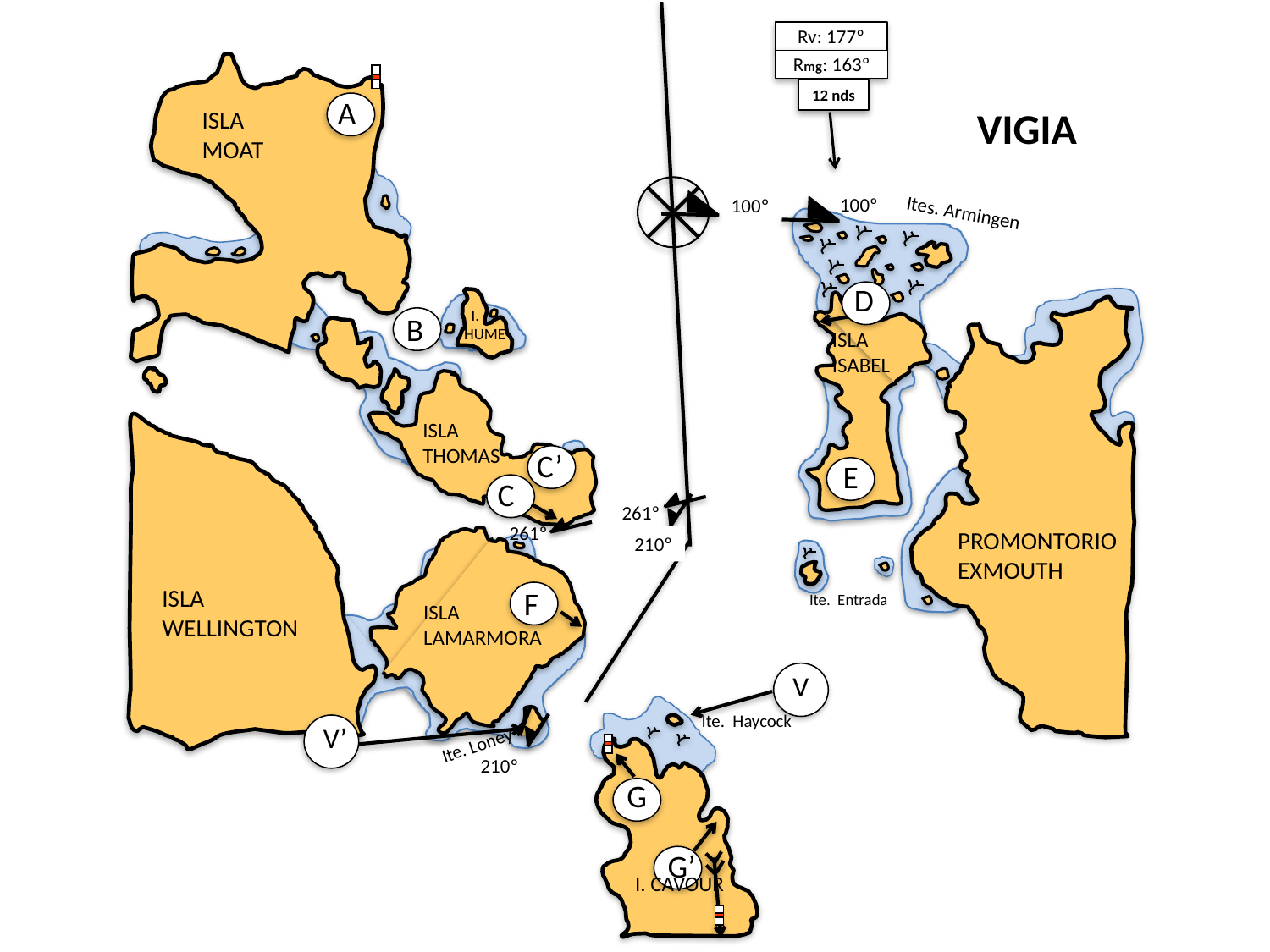

Rv: 177º
Rmg: 163º
12 nds

A

VIGIA
ISLA MOAT

100º
100º
Ites. Armingen

D

ISLA
ISABEL
C’

C

261º

261º

210º
F

ISLA LAMARMORA

  I.
HUME
B

ISLA
THOMAS

E

PROMONTORIO
EXMOUTH

ISLA
WELLINGTON
Ite.  Entrada

V

Ite.  Haycock

V’

Ite. Loney

210º
G

G’

I. CAVOUR